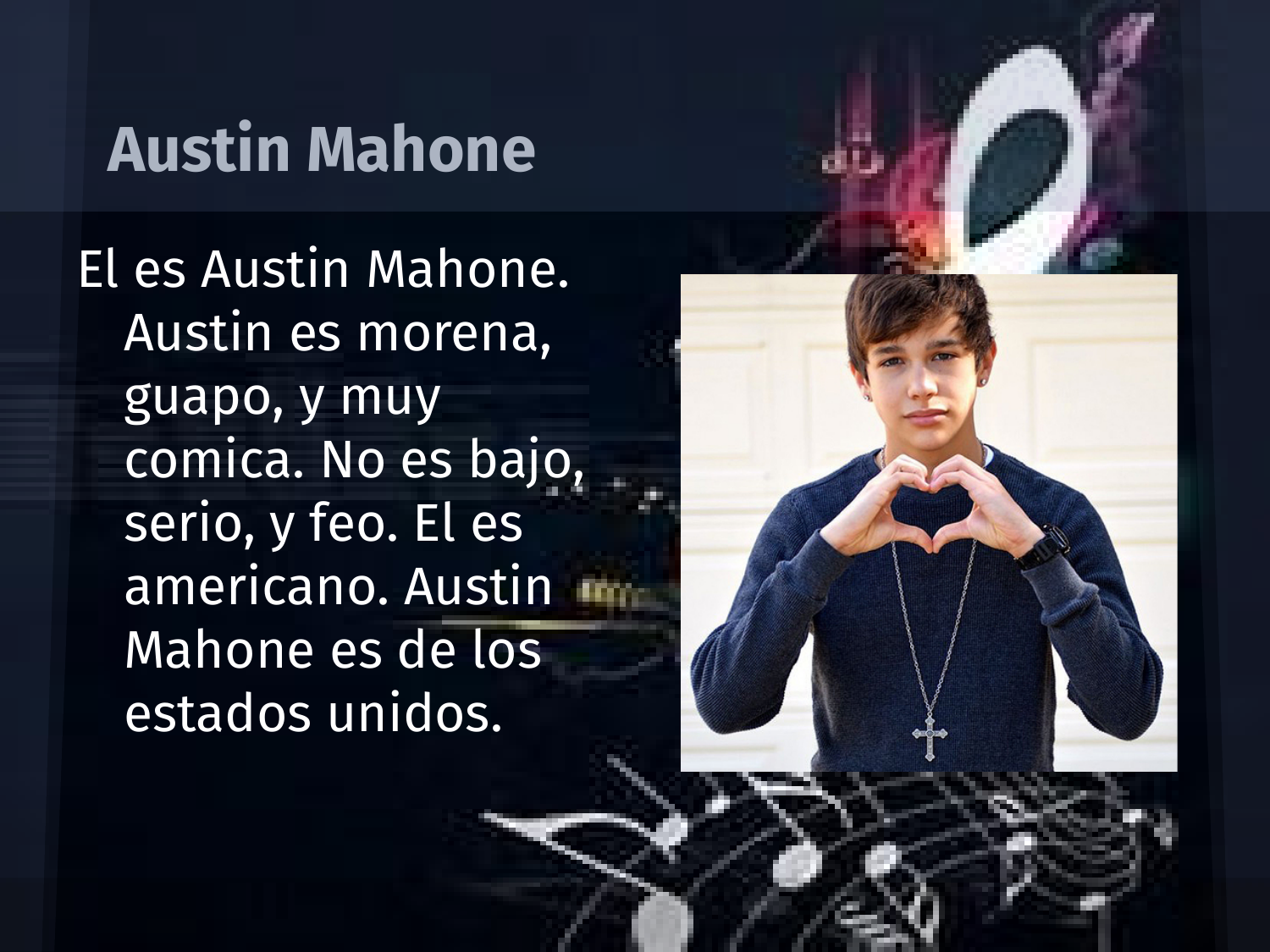

# Austin Mahone
El es Austin Mahone. Austin es morena, guapo, y muy comica. No es bajo, serio, y feo. El es americano. Austin Mahone es de los estados unidos.